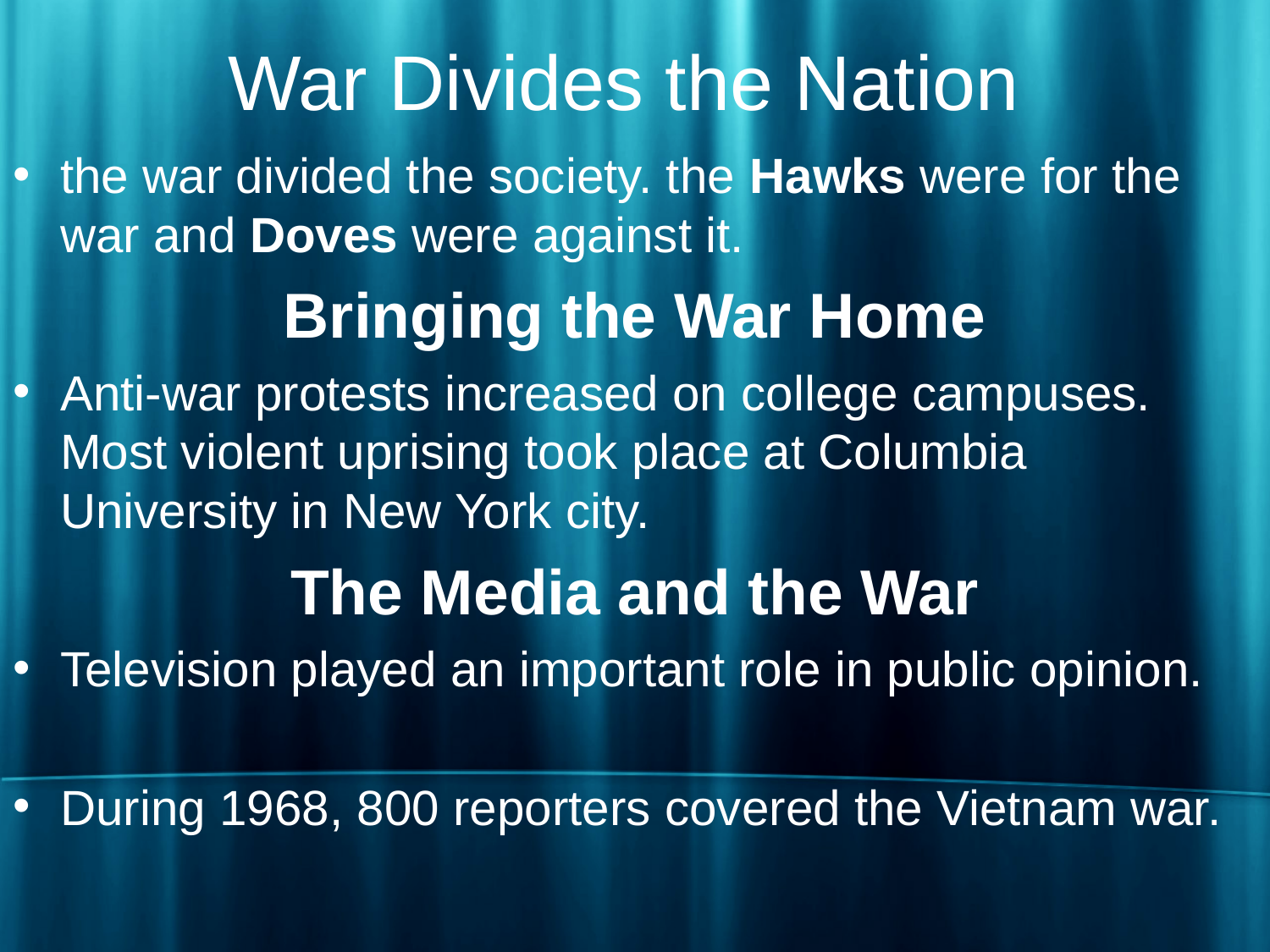

# War Divides the Nation
the war divided the society. the Hawks were for the war and Doves were against it.
Bringing the War Home
Anti-war protests increased on college campuses. Most violent uprising took place at Columbia University in New York city.
The Media and the War
Television played an important role in public opinion.

During 1968, 800 reporters covered the Vietnam war.